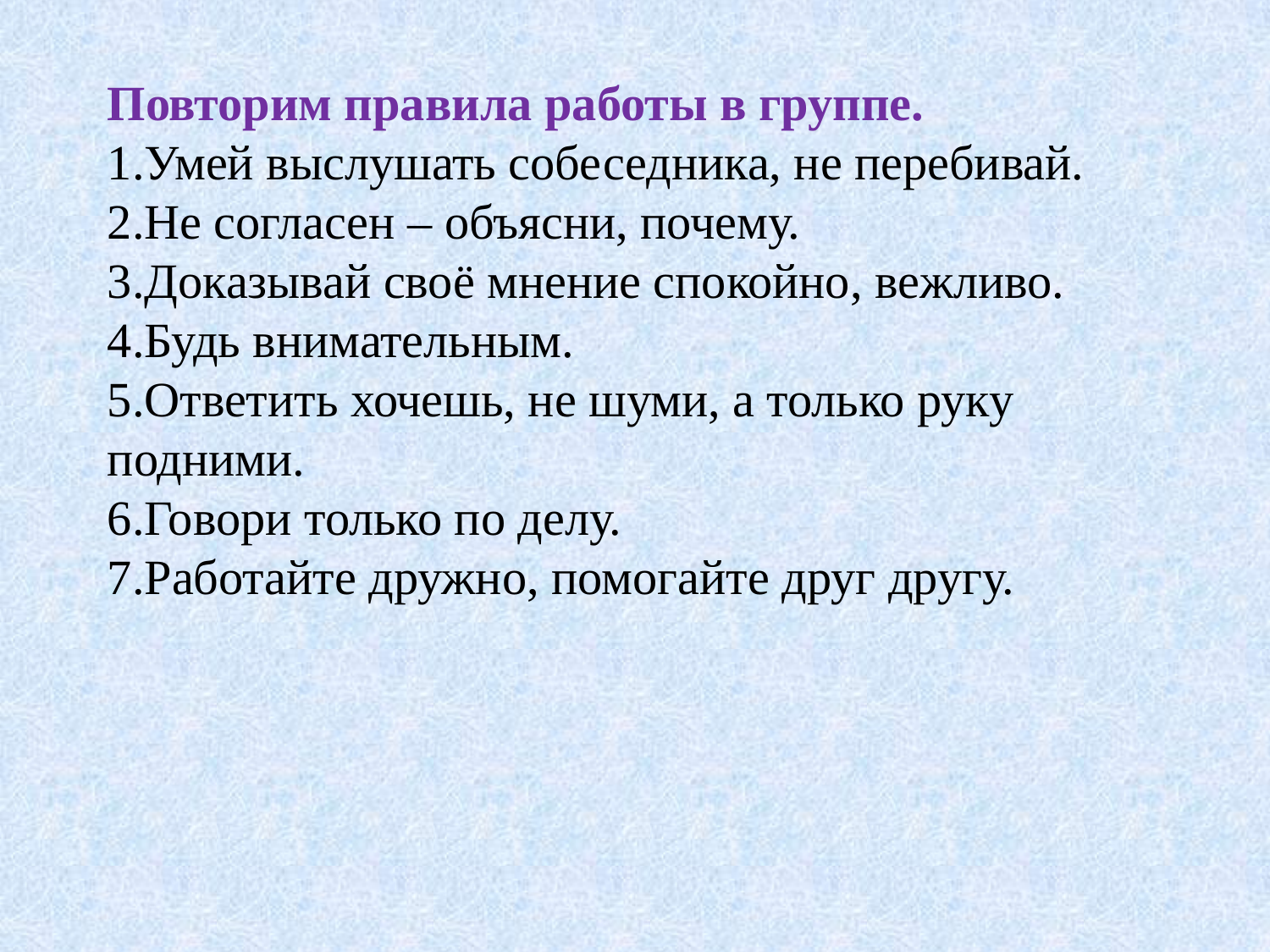

Повторим правила работы в группе.
1.Умей выслушать собеседника, не перебивай.
2.Не согласен – объясни, почему.
3.Доказывай своё мнение спокойно, вежливо.
4.Будь внимательным.
5.Ответить хочешь, не шуми, а только руку подними.
6.Говори только по делу.
7.Работайте дружно, помогайте друг другу.